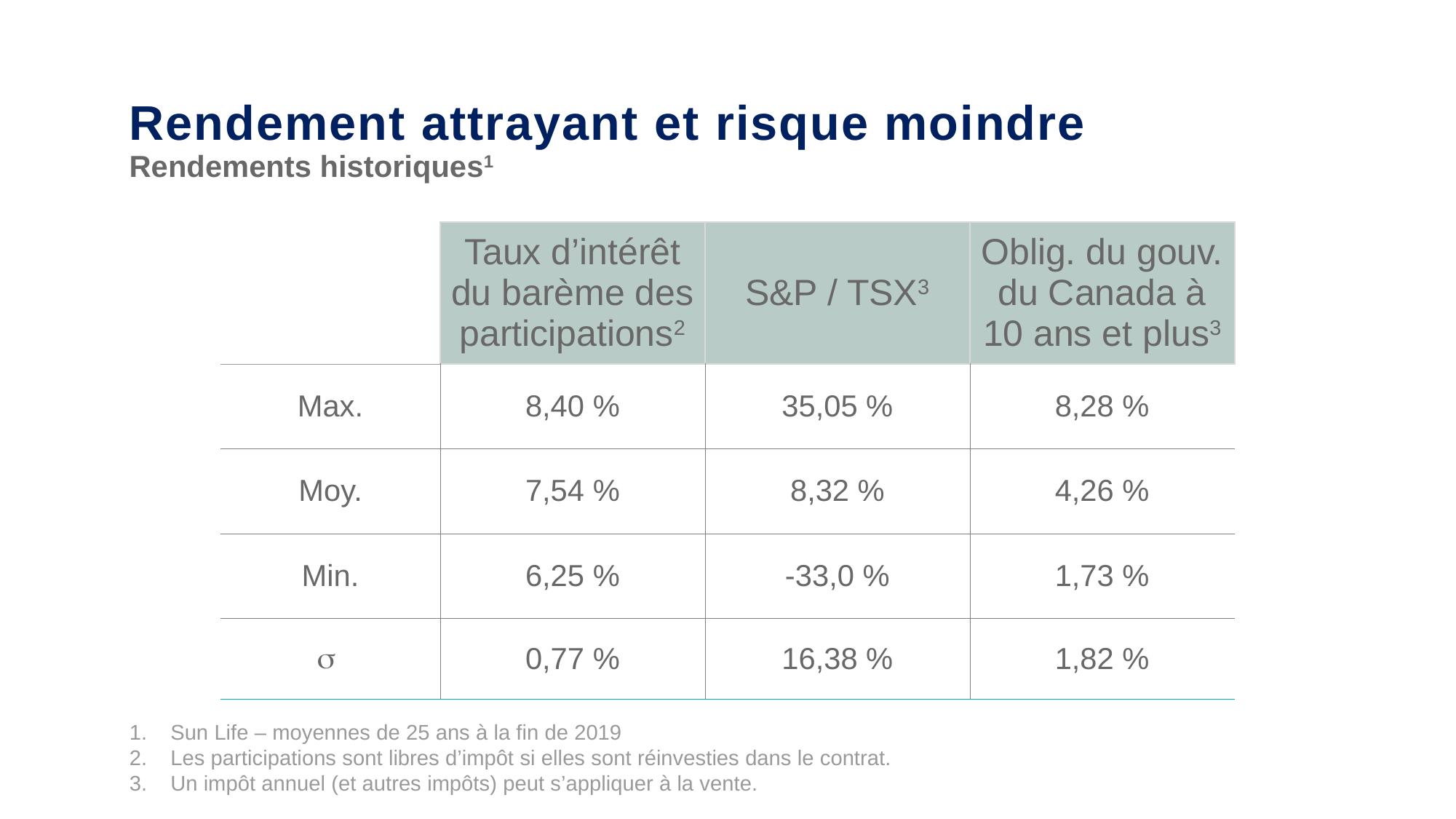

Rendement attrayant et risque moindre
Rendements historiques1
|  | Taux d’intérêt du barème des participations2 | S&P / TSX3 | Oblig. du gouv. du Canada à 10 ans et plus3 |
| --- | --- | --- | --- |
| Max. | 8,40 % | 35,05 % | 8,28 % |
| Moy. | 7,54 % | 8,32 % | 4,26 % |
| Min. | 6,25 % | -33,0 % | 1,73 % |
| σ | 0,77 % | 16,38 % | 1,82 % |
Sun Life – moyennes de 25 ans à la fin de 2019
Les participations sont libres d’impôt si elles sont réinvesties dans le contrat.
Un impôt annuel (et autres impôts) peut s’appliquer à la vente.